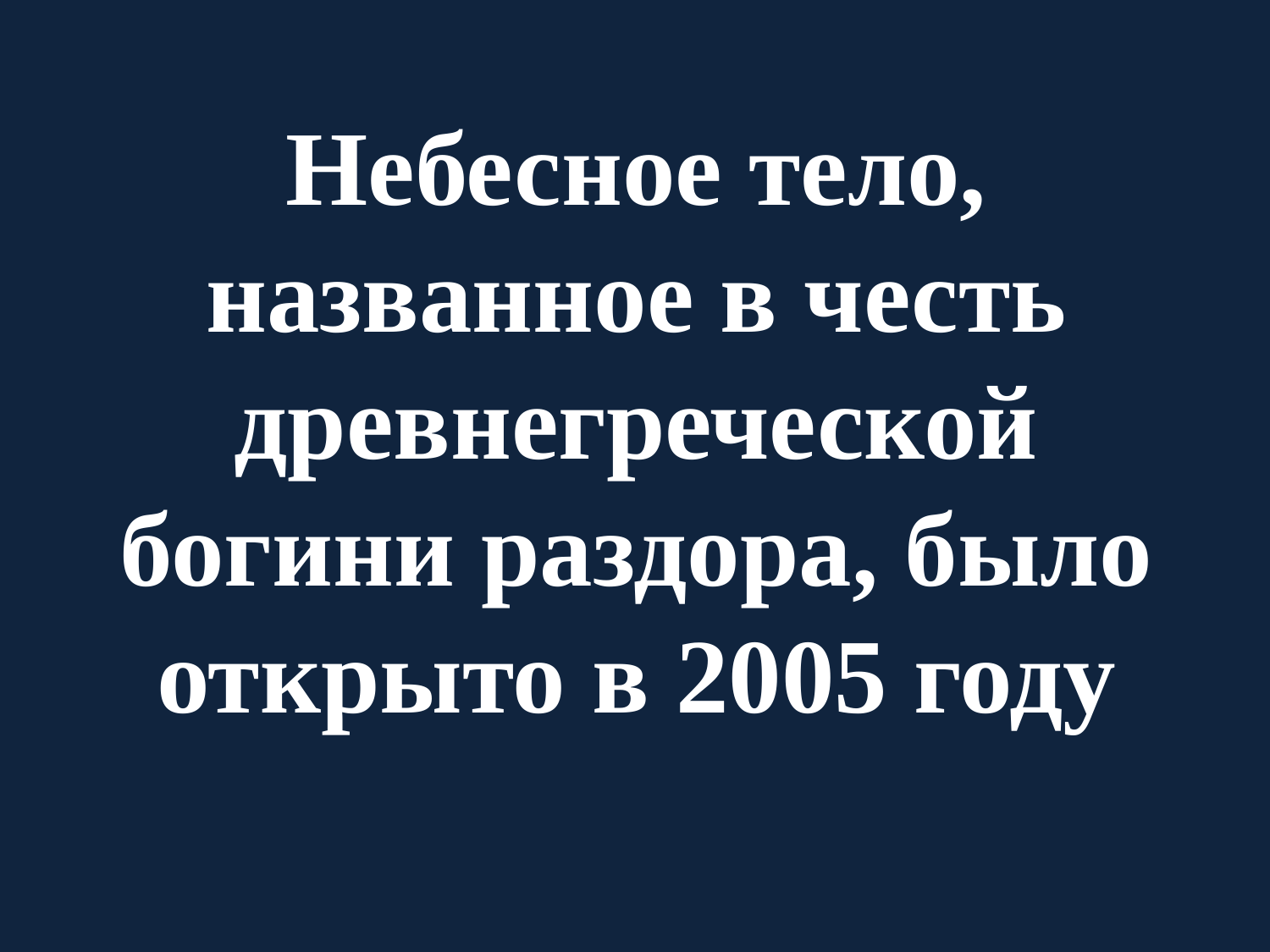

# Небесное тело, названное в честь древнегреческой богини раздора, было открыто в 2005 году